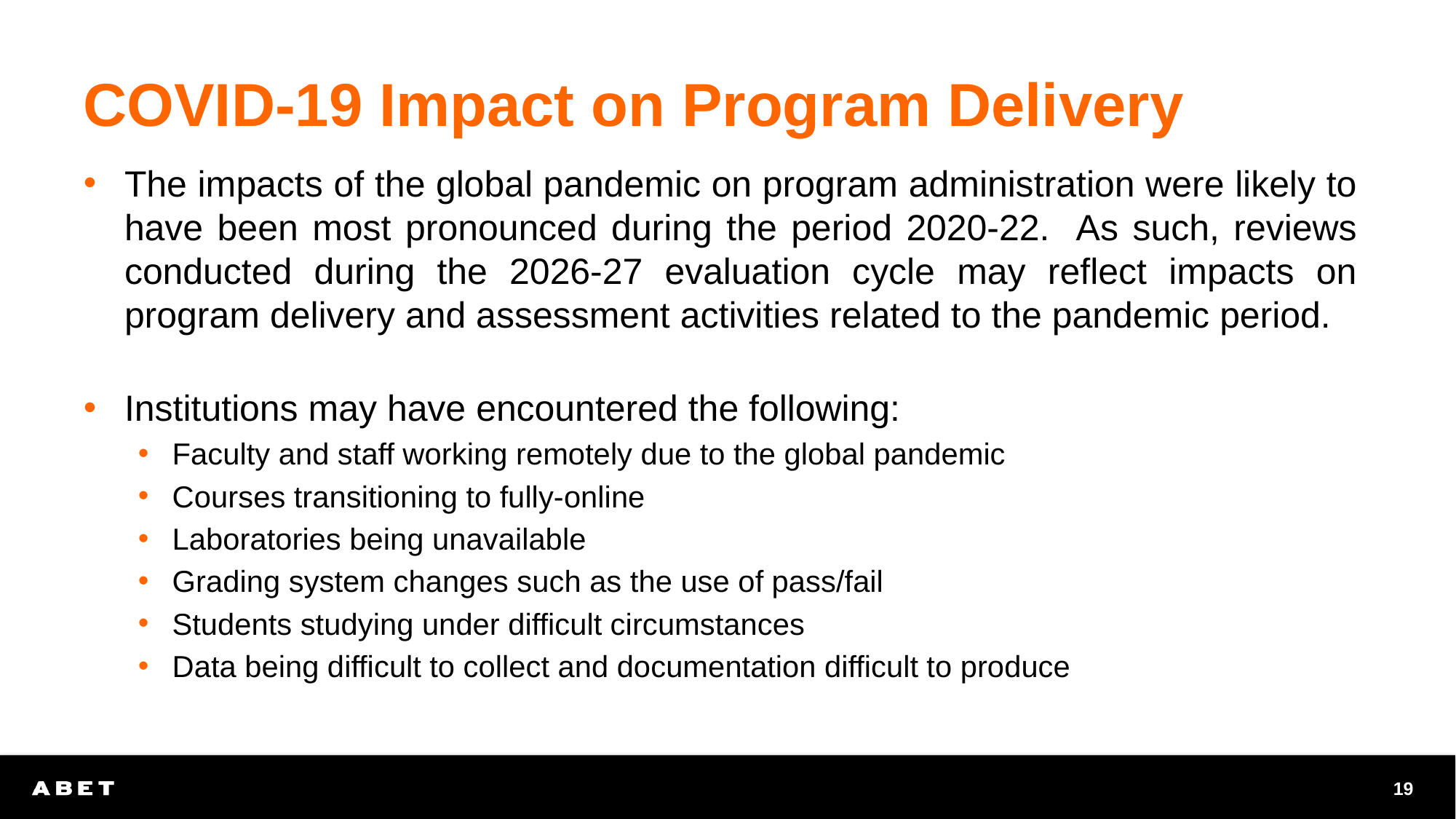

# COVID-19 Impact on Program Delivery
The impacts of the global pandemic on program administration were likely to have been most pronounced during the period 2020-22.  As such, reviews conducted during the 2026-27 evaluation cycle may reflect impacts on program delivery and assessment activities related to the pandemic period.

Institutions may have encountered the following:
Faculty and staff working remotely due to the global pandemic
Courses transitioning to fully-online
Laboratories being unavailable
Grading system changes such as the use of pass/fail
Students studying under difficult circumstances
Data being difficult to collect and documentation difficult to produce